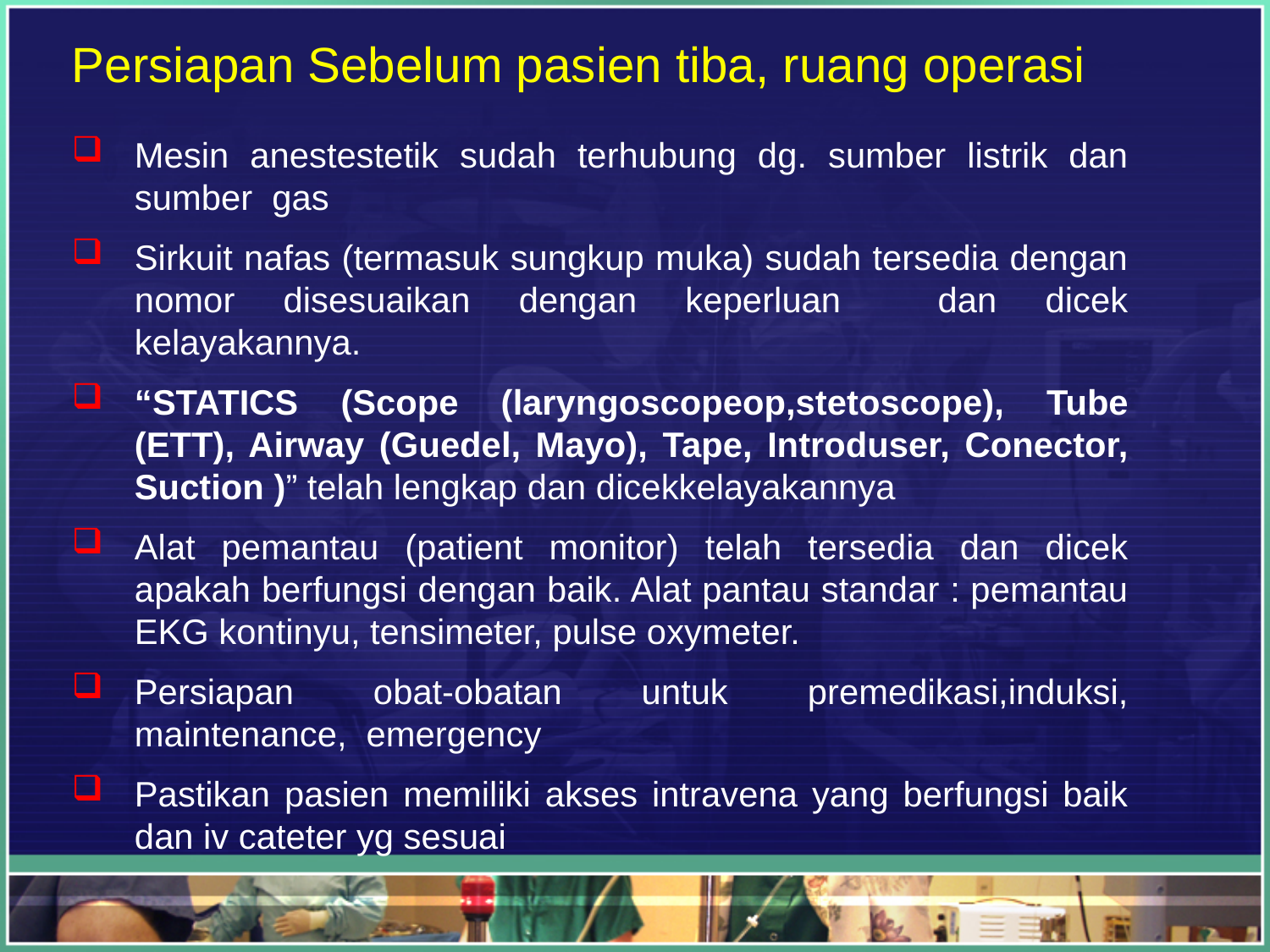

Persiapan Sebelum pasien tiba, ruang operasi
Mesin anestestetik sudah terhubung dg. sumber listrik dan sumber  gas
Sirkuit nafas (termasuk sungkup muka) sudah tersedia dengan nomor disesuaikan dengan keperluan  dan dicek kelayakannya.
“STATICS (Scope (laryngoscopeop,stetoscope), Tube (ETT), Airway (Guedel, Mayo), Tape, Introduser, Conector, Suction )” telah lengkap dan dicekkelayakannya
Alat pemantau (patient monitor) telah tersedia dan dicek apakah berfungsi dengan baik. Alat pantau standar : pemantau EKG kontinyu, tensimeter, pulse oxymeter.
Persiapan obat-obatan untuk premedikasi,induksi, maintenance,  emergency
Pastikan pasien memiliki akses intravena yang berfungsi baik dan iv cateter yg sesuai